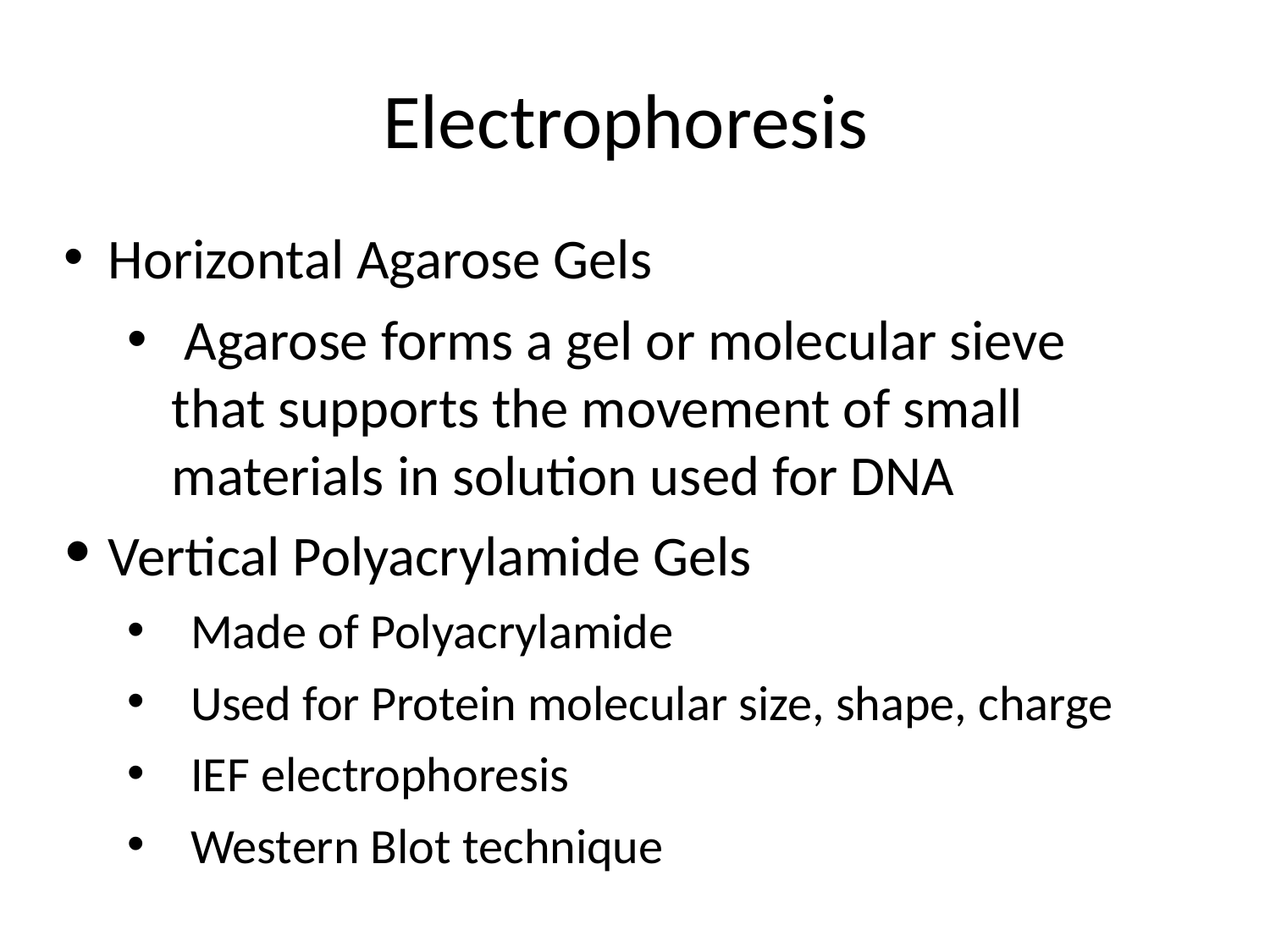

Electrophoresis
Horizontal Agarose Gels
 Agarose forms a gel or molecular sieve      that supports the movement of small materials in solution used for DNA
Vertical Polyacrylamide Gels
Made of Polyacrylamide
Used for Protein molecular size, shape, charge
IEF electrophoresis
Western Blot technique